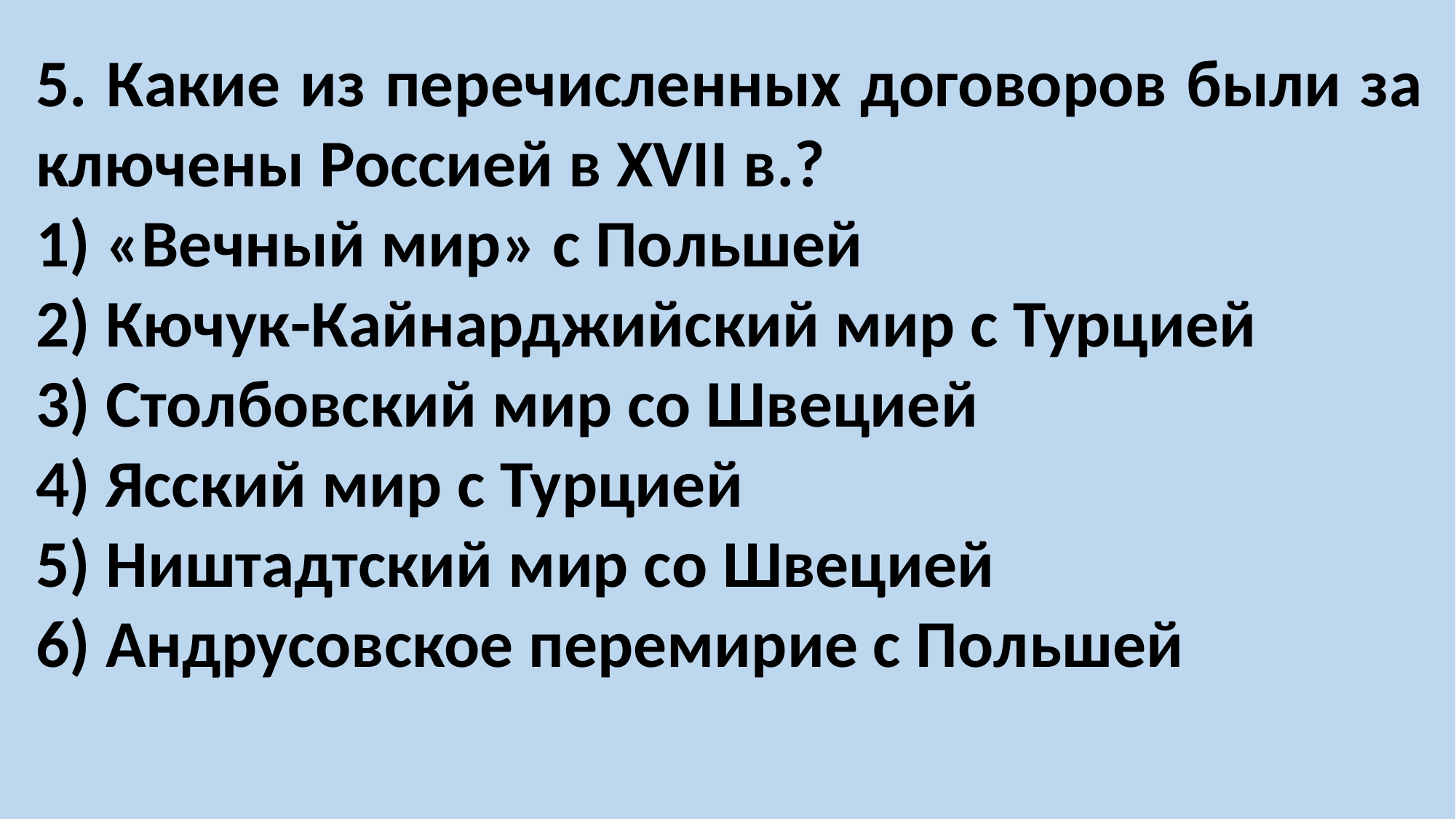

5. Какие из пе­ре­чис­лен­ных договоров были за­клю­че­ны Россией в ХVII в.?
1) «Вечный мир» с Польшей
2) Кючук-Кайнарджийский мир с Турцией
3) Стол­бов­ский мир со Швецией
4) Яс­ский мир с Турцией
5) Ништадт­ский мир со Швецией
6) Ан­дру­сов­ское перемирие с Польшей